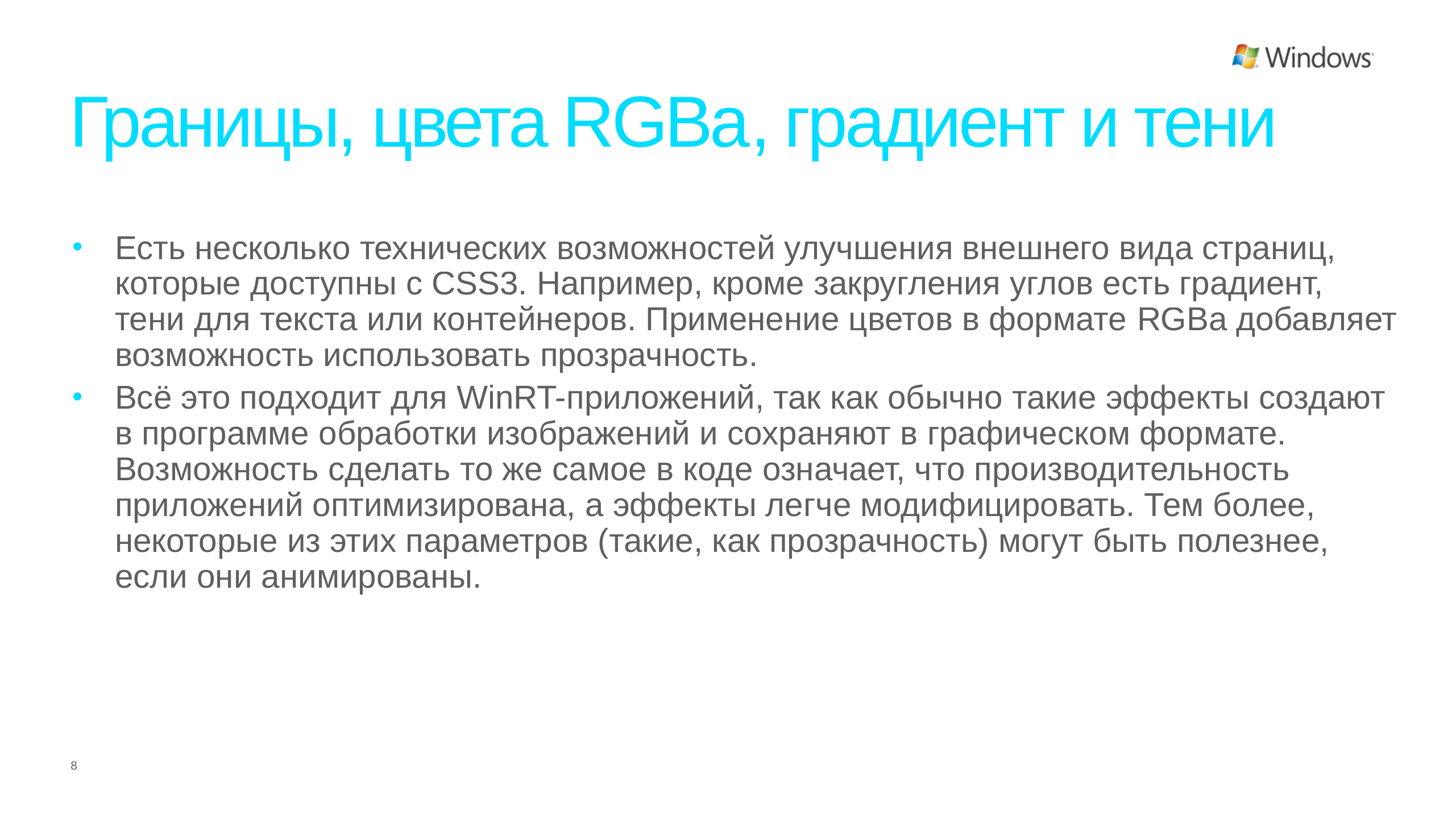

# Границы, цвета RGBa, градиент и тени

Есть несколько технических возможностей улучшения внешнего вида страниц, которые доступны с CSS3. Например, кроме закругления углов есть градиент,  тени для текста или контейнеров. Применение цветов в формате RGBa добавляет возможность использовать прозрачность.
Всё это подходит для WinRT-приложений, так как обычно такие эффекты создают в программе обработки изображений и сохраняют в графическом формате. Возможность сделать то же самое в коде означает, что производительность приложений оптимизирована, а эффекты легче модифицировать. Тем более, некоторые из этих параметров (такие, как прозрачность) могут быть полезнее, если они анимированы.